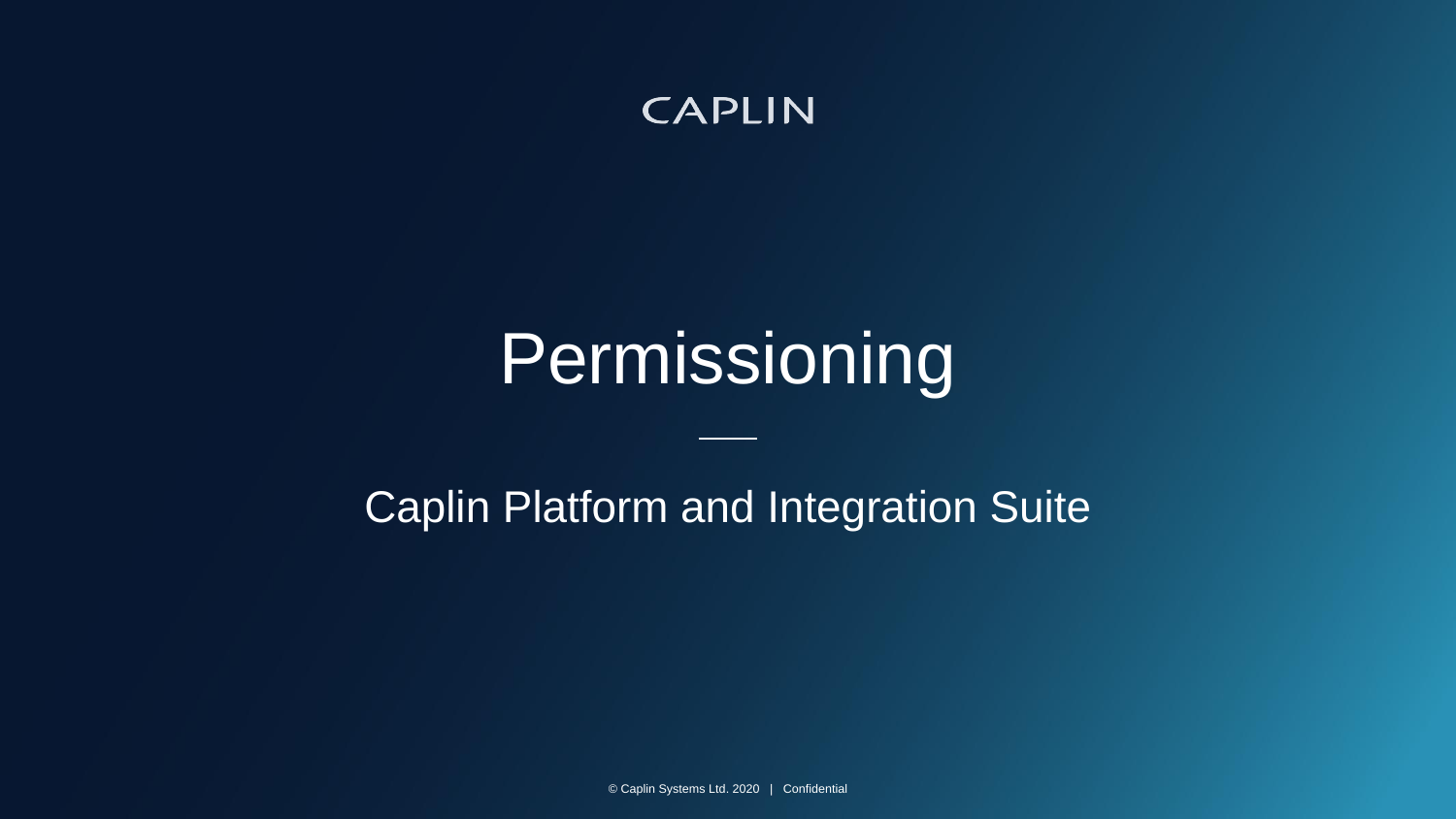

# Permissioning
Caplin Platform and Integration Suite